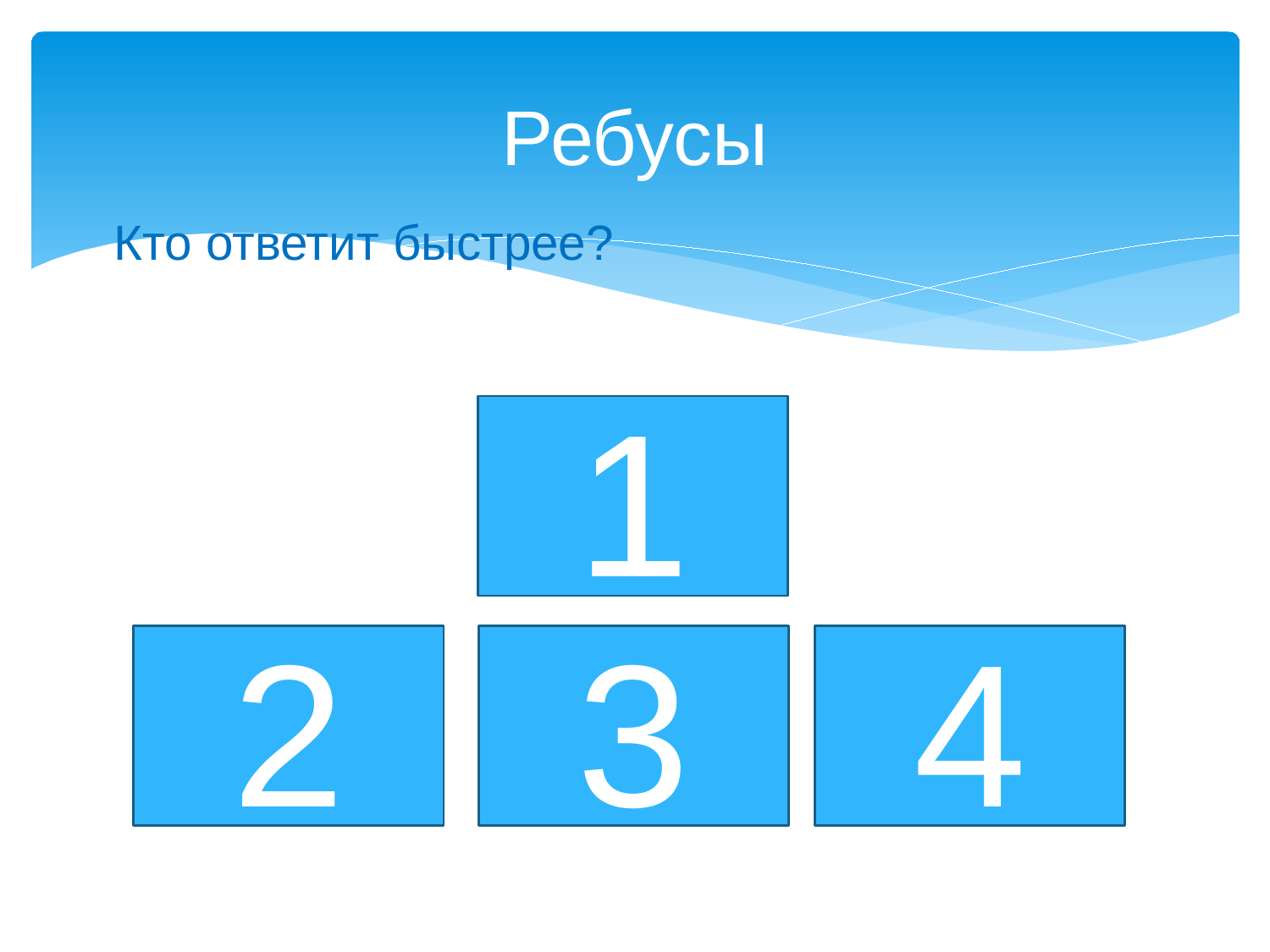

# Ребусы
Кто ответит быстрее?
1
2
3
4